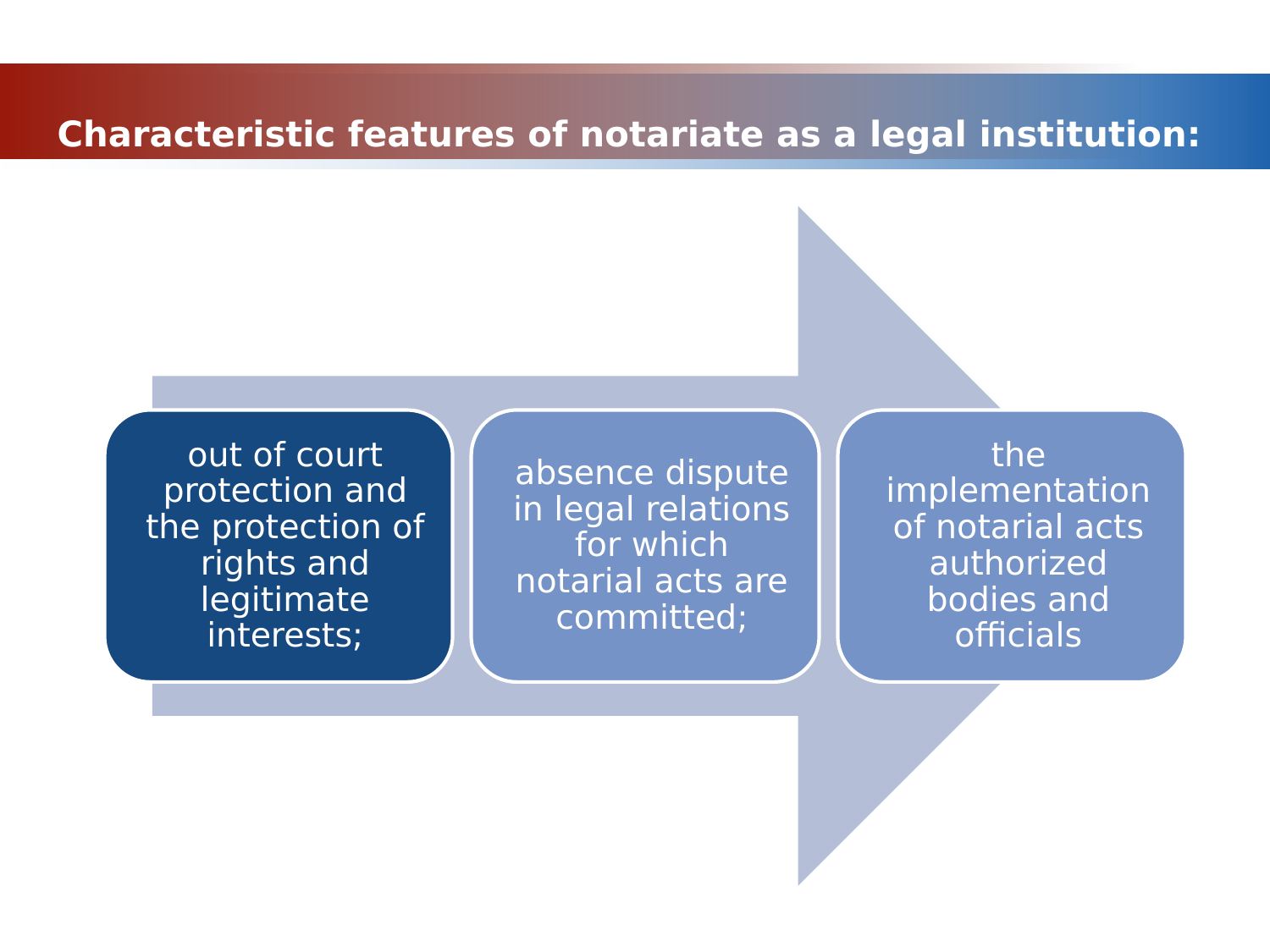

# Characteristic features of notariate as a legal institution:
out of court protection and the protection of rights and legitimate interests;
absence dispute in legal relations for which notarial acts are committed;
the implementation of notarial acts authorized bodies and officials